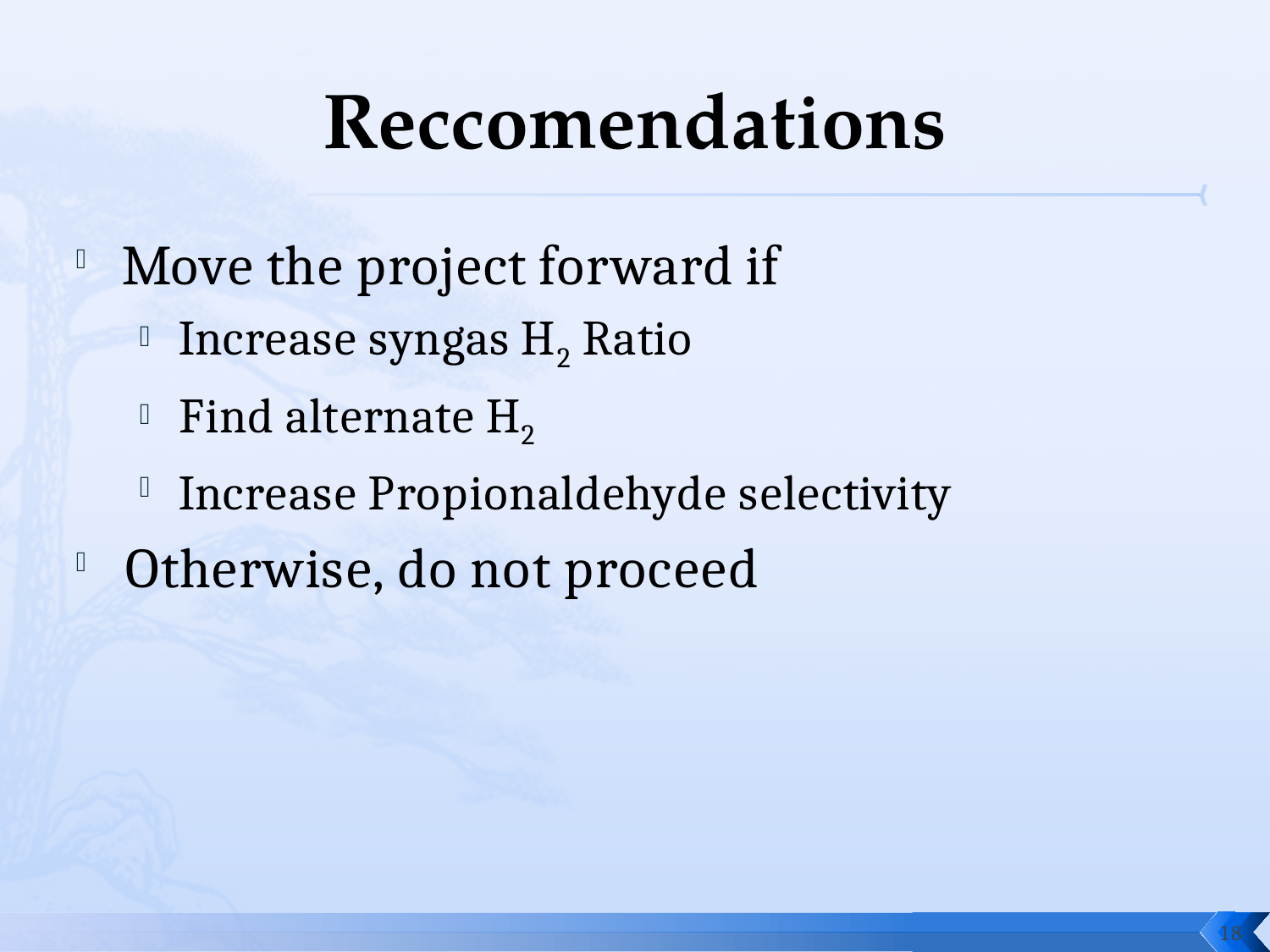

# Reccomendations
Move the project forward if
Increase syngas H2 Ratio
Find alternate H2
Increase Propionaldehyde selectivity
Otherwise, do not proceed
18